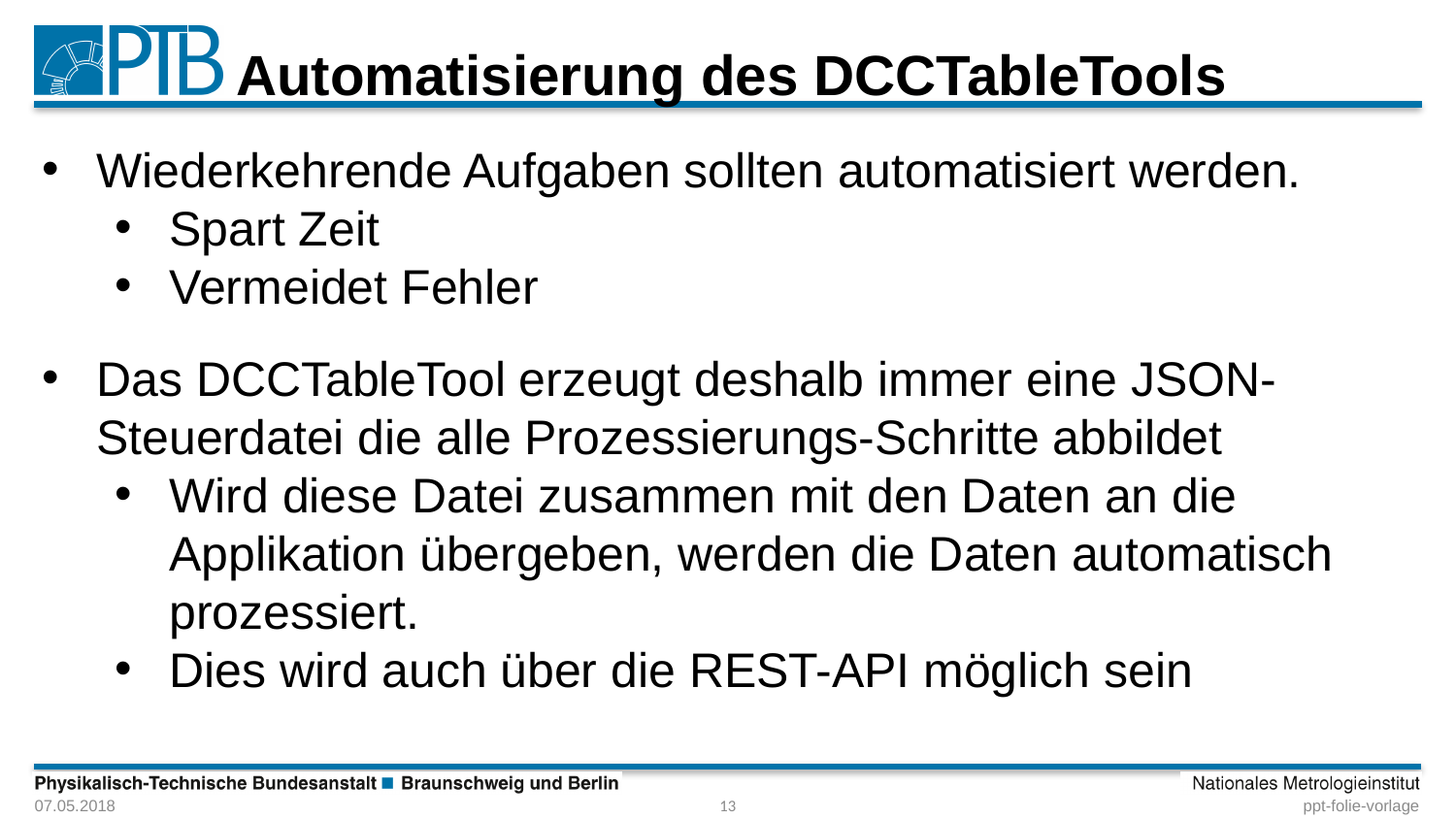

# Automatisierung des DCCTableTools
Wiederkehrende Aufgaben sollten automatisiert werden.
Spart Zeit
Vermeidet Fehler
Das DCCTableTool erzeugt deshalb immer eine JSON-Steuerdatei die alle Prozessierungs-Schritte abbildet
Wird diese Datei zusammen mit den Daten an die Applikation übergeben, werden die Daten automatisch prozessiert.
Dies wird auch über die REST-API möglich sein
07.05.2018
13
ppt-folie-vorlage